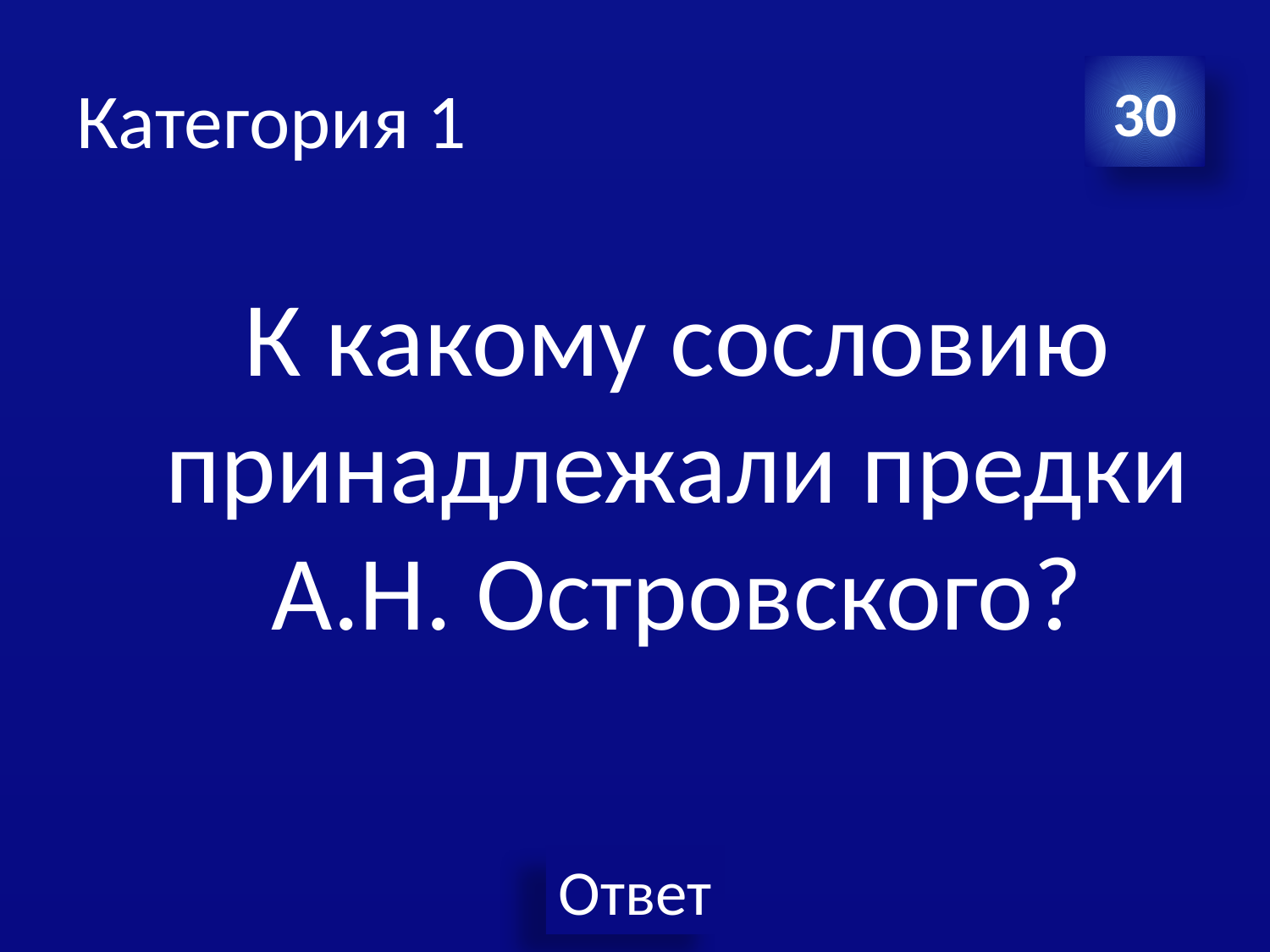

# Категория 1
30

К какому сословию принадлежали предки А.Н. Островского?